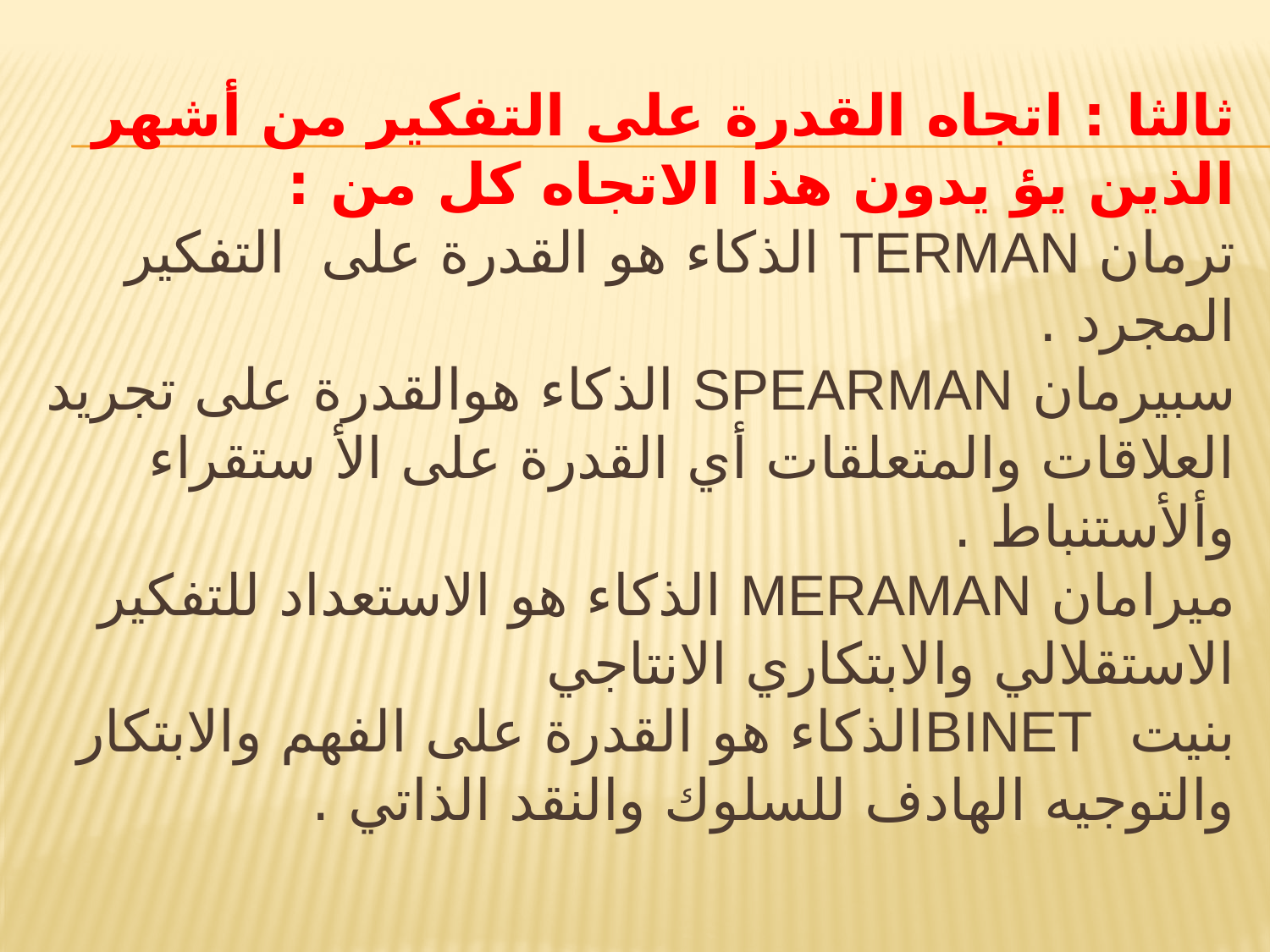

# ثالثا : اتجاه القدرة على التفكير من أشهر الذين يؤ يدون هذا الاتجاه كل من : ترمان terman الذكاء هو القدرة على  التفكير المجرد . سبيرمان Spearman الذكاء هوالقدرة على تجريد العلاقات والمتعلقات أي القدرة على الأ ستقراء وألأستنباط . ميرامان meraman الذكاء هو الاستعداد للتفكير الاستقلالي والابتكاري الانتاجي بنيت  binetالذكاء هو القدرة على الفهم والابتكار والتوجيه الهادف للسلوك والنقد الذاتي .